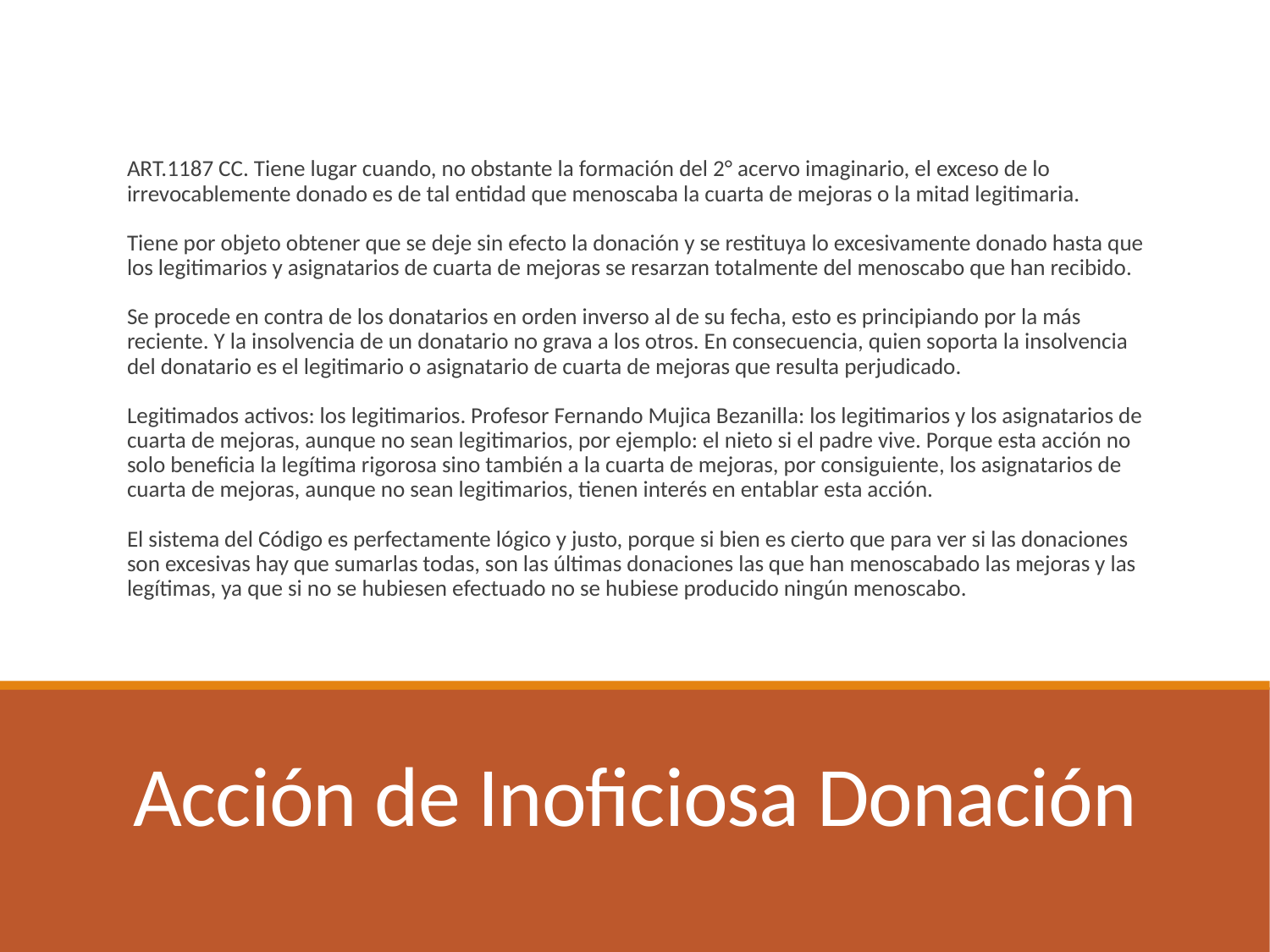

ART.1187 CC. Tiene lugar cuando, no obstante la formación del 2° acervo imaginario, el exceso de lo irrevocablemente donado es de tal entidad que menoscaba la cuarta de mejoras o la mitad legitimaria.
Tiene por objeto obtener que se deje sin efecto la donación y se restituya lo excesivamente donado hasta que los legitimarios y asignatarios de cuarta de mejoras se resarzan totalmente del menoscabo que han recibido.
Se procede en contra de los donatarios en orden inverso al de su fecha, esto es principiando por la más reciente. Y la insolvencia de un donatario no grava a los otros. En consecuencia, quien soporta la insolvencia del donatario es el legitimario o asignatario de cuarta de mejoras que resulta perjudicado.
Legitimados activos: los legitimarios. Profesor Fernando Mujica Bezanilla: los legitimarios y los asignatarios de cuarta de mejoras, aunque no sean legitimarios, por ejemplo: el nieto si el padre vive. Porque esta acción no solo beneficia la legítima rigorosa sino también a la cuarta de mejoras, por consiguiente, los asignatarios de cuarta de mejoras, aunque no sean legitimarios, tienen interés en entablar esta acción.
El sistema del Código es perfectamente lógico y justo, porque si bien es cierto que para ver si las donaciones son excesivas hay que sumarlas todas, son las últimas donaciones las que han menoscabado las mejoras y las legítimas, ya que si no se hubiesen efectuado no se hubiese producido ningún menoscabo.

# Acción de Inoficiosa Donación